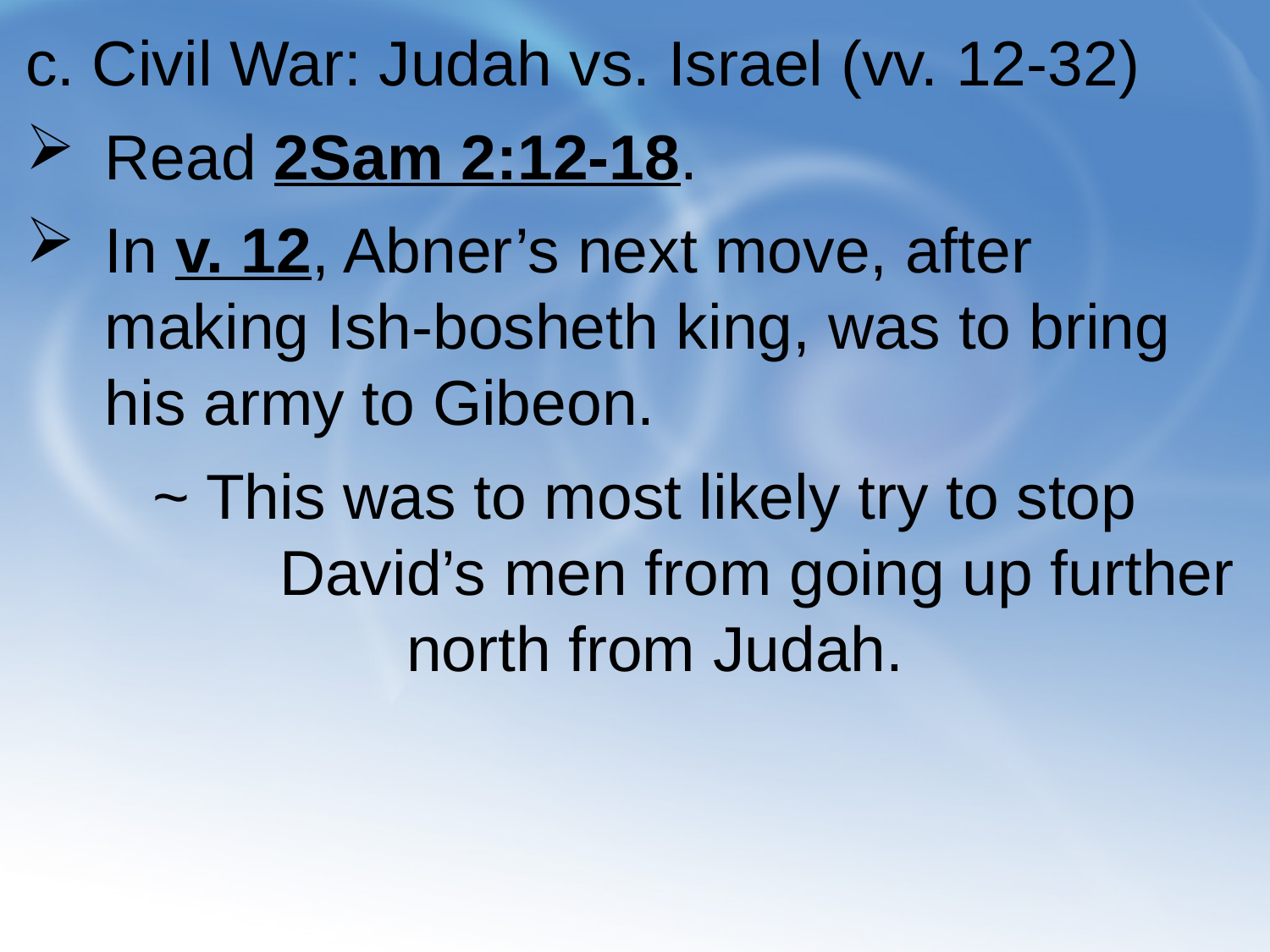

c. Civil War: Judah vs. Israel (vv. 12-32)
Read 2Sam 2:12-18.
In v. 12, Abner’s next move, after making Ish-bosheth king, was to bring his army to Gibeon.
	~ This was to most likely try to stop 			David’s men from going up further 			north from Judah.